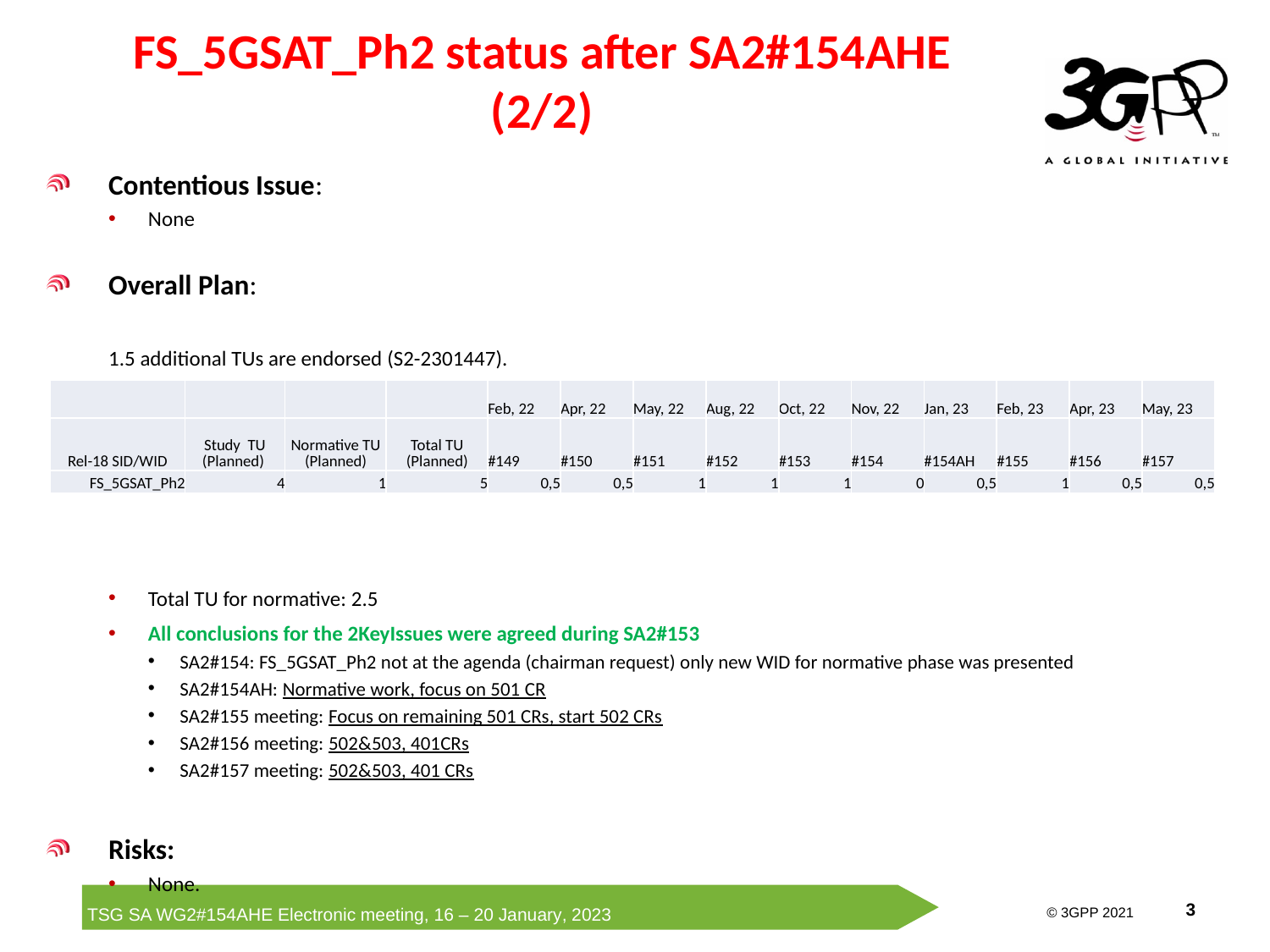

# FS_5GSAT_Ph2 status after SA2#154AHE (2/2)
Contentious Issue:
None

Overall Plan:

1.5 additional TUs are endorsed (S2-2301447).

Total TU for normative: 2.5
All conclusions for the 2KeyIssues were agreed during SA2#153
SA2#154: FS_5GSAT_Ph2 not at the agenda (chairman request) only new WID for normative phase was presented
SA2#154AH: Normative work, focus on 501 CR
SA2#155 meeting: Focus on remaining 501 CRs, start 502 CRs
SA2#156 meeting: 502&503, 401CRs
SA2#157 meeting: 502&503, 401 CRs

Risks:
None.
|  |  |  |  | Feb, 22 | Apr, 22 | May, 22 | Aug, 22 | Oct, 22 | Nov, 22 | Jan, 23 | Feb, 23 | Apr, 23 | May, 23 |
| --- | --- | --- | --- | --- | --- | --- | --- | --- | --- | --- | --- | --- | --- |
| Rel-18 SID/WID | Study TU (Planned) | Normative TU (Planned) | Total TU (Planned) | #149 | #150 | #151 | #152 | #153 | #154 | #154AH | #155 | #156 | #157 |
| FS\_5GSAT\_Ph2 | 4 | 1 | 5 | 0,5 | 0,5 | 1 | 1 | 1 | 0 | 0,5 | 1 | 0,5 | 0,5 |